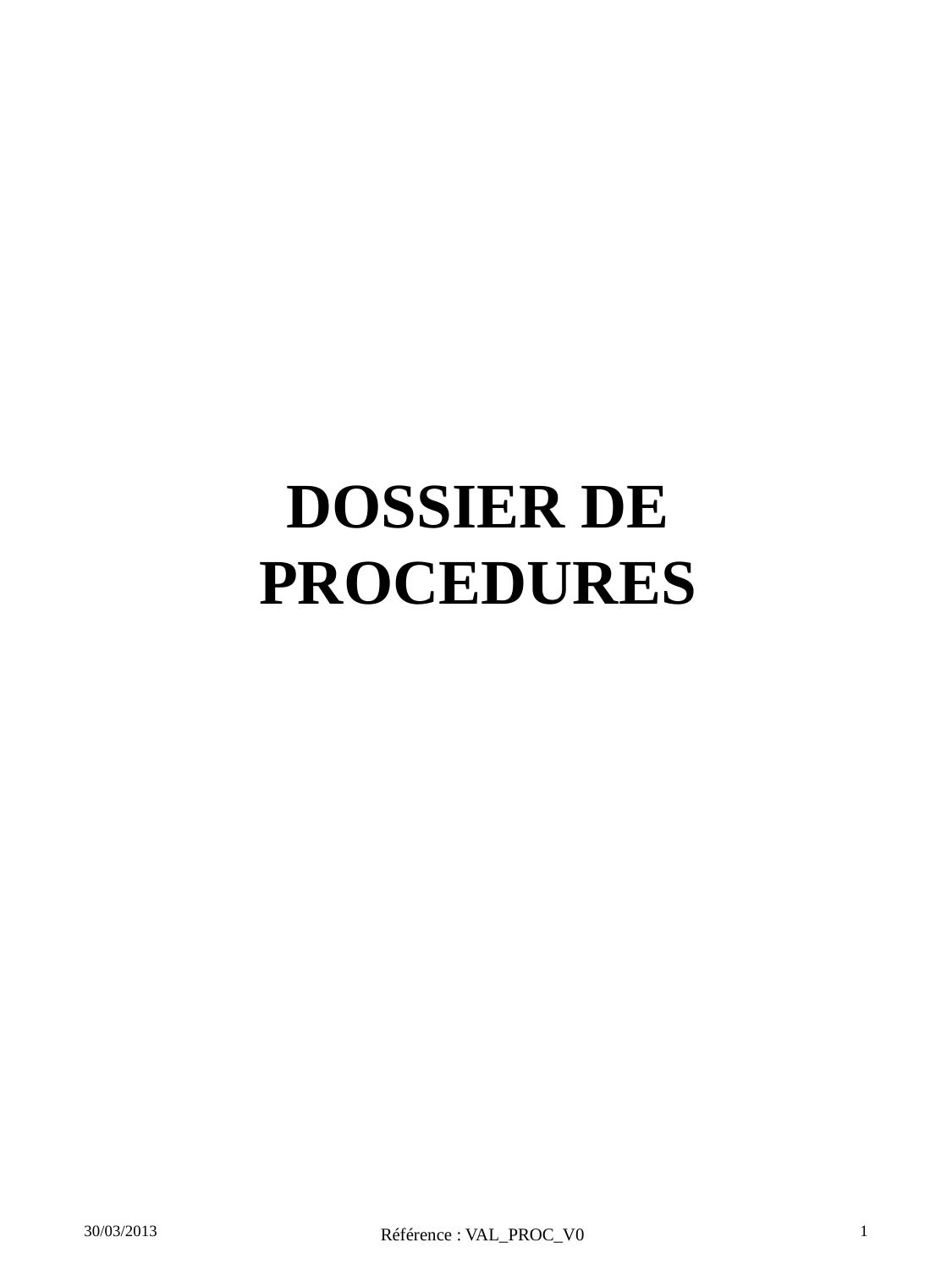

DOSSIER DE PROCEDURES

30/03/2013

1
Référence : VAL_PROC_V0